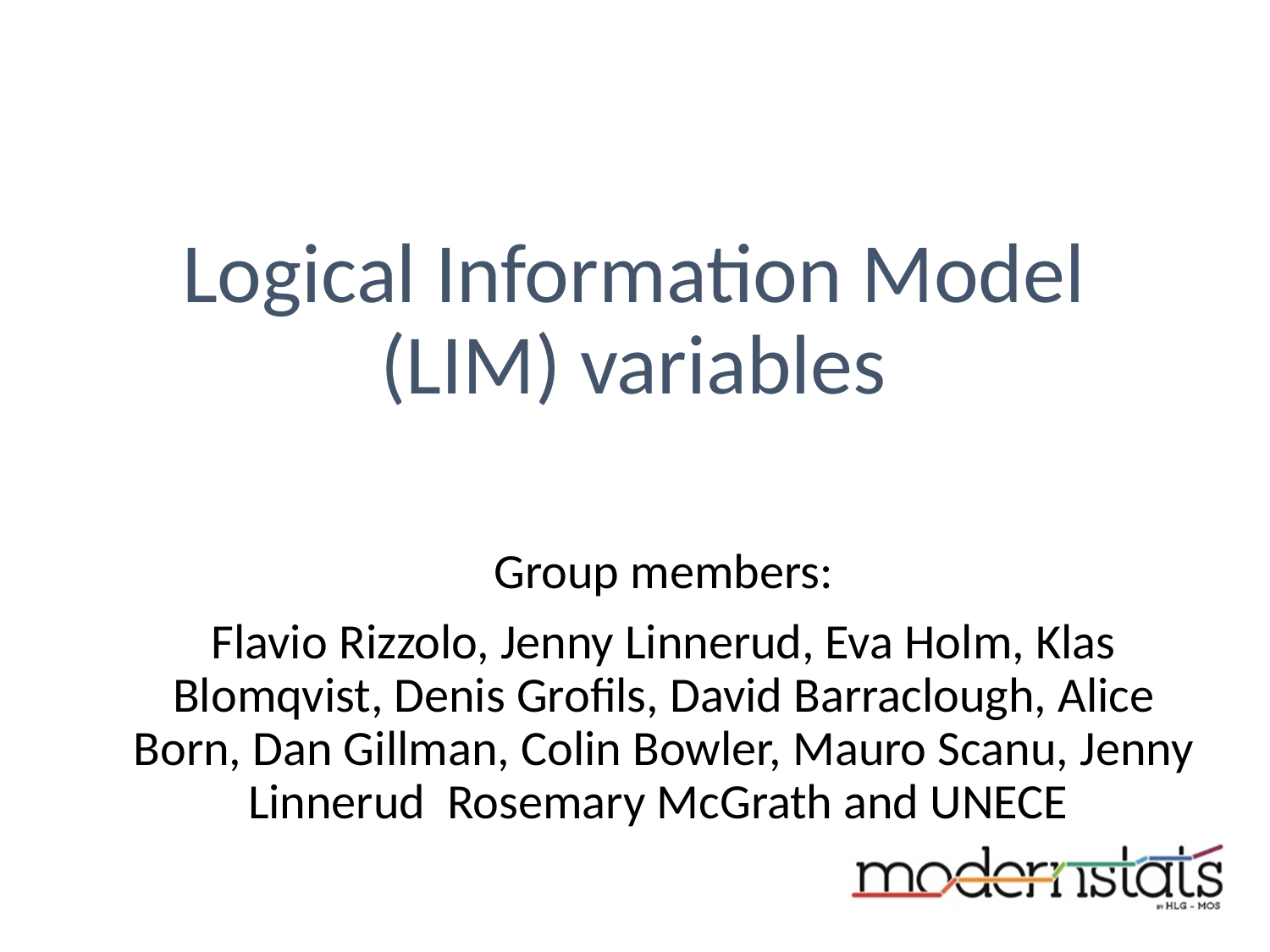

# Logical Information Model (LIM) variables
Group members:
Flavio Rizzolo, Jenny Linnerud, Eva Holm, Klas Blomqvist, Denis Grofils, David Barraclough, Alice Born, Dan Gillman, Colin Bowler, Mauro Scanu, Jenny Linnerud  Rosemary McGrath and UNECE